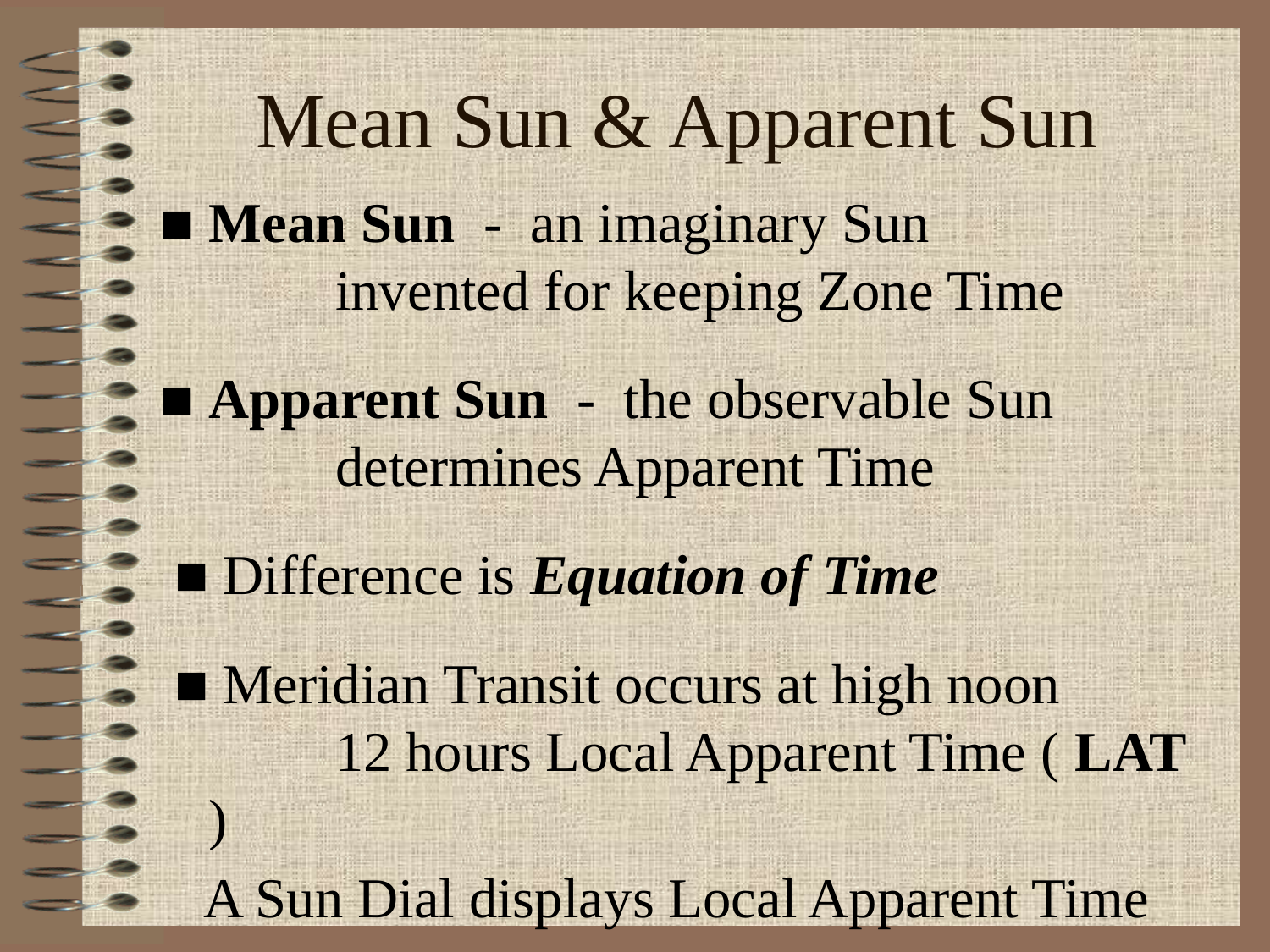

Mean Sun & Apparent Sun
■ Mean Sun  -  an imaginary Sun
	invented for keeping Zone Time

■ Apparent Sun  -  the observable Sun
	determines Apparent Time

 ■ Difference is Equation of Time

 ■ Meridian Transit occurs at high noon
	12 hours Local Apparent Time ( LAT )
A Sun Dial displays Local Apparent Time